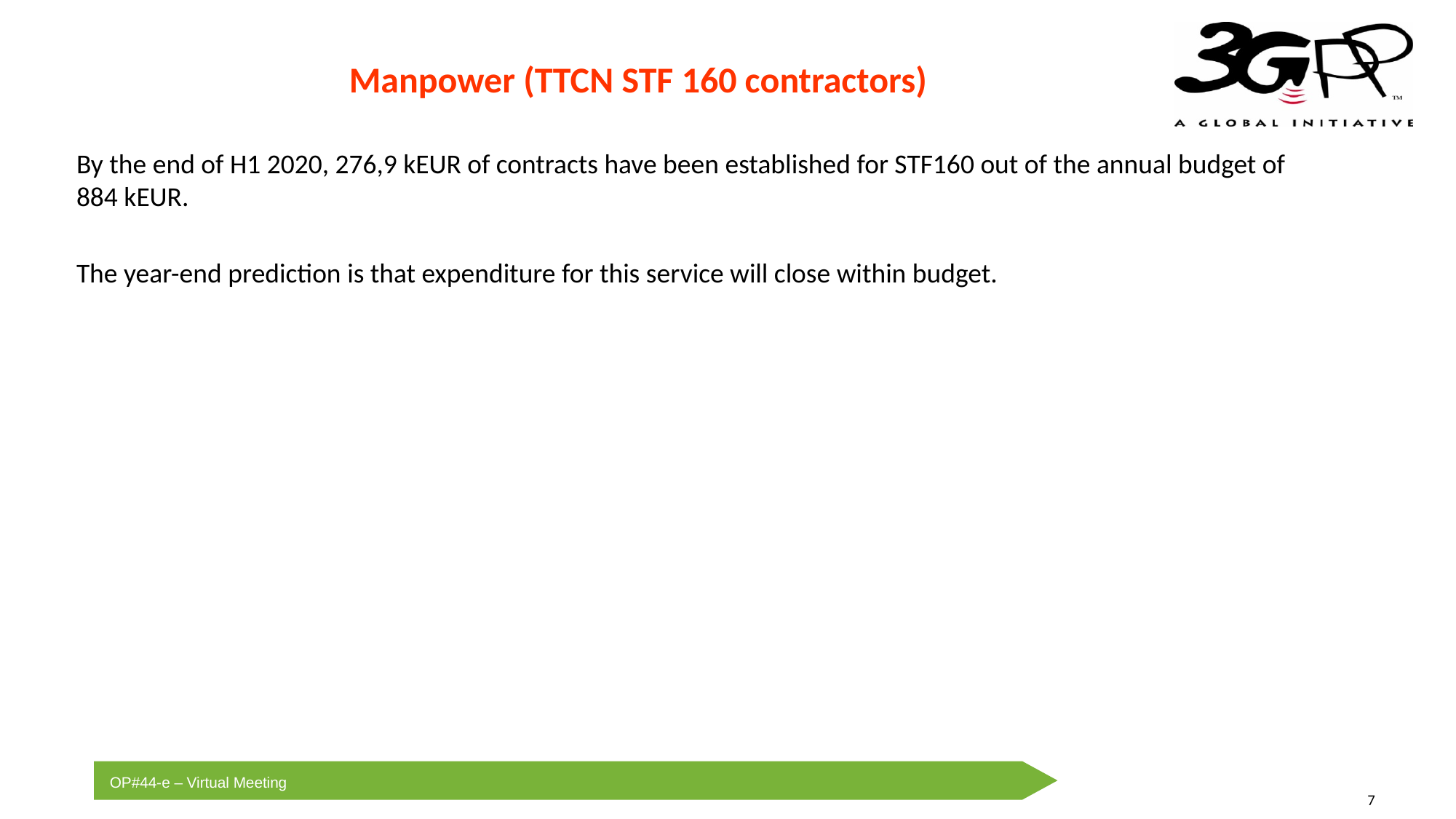

Manpower (TTCN STF 160 contractors)

By the end of H1 2020, 276,9 kEUR of contracts have been established for STF160 out of the annual budget of 884 kEUR.

The year-end prediction is that expenditure for this service will close within budget.

|  |
| --- |
|  |
| --- |